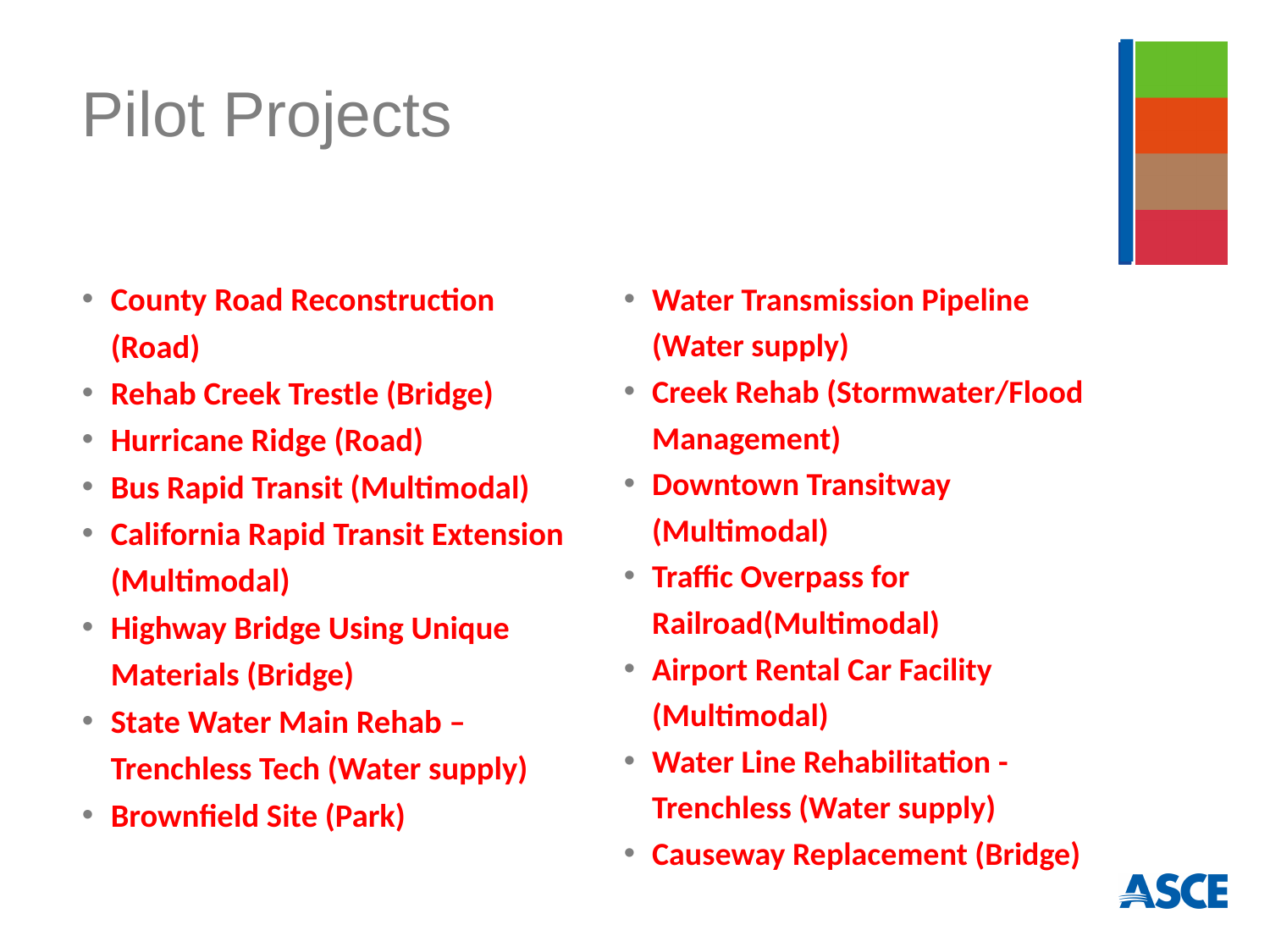

# Pilot Projects
County Road Reconstruction (Road)
Rehab Creek Trestle (Bridge)
Hurricane Ridge (Road)
Bus Rapid Transit (Multimodal)
California Rapid Transit Extension (Multimodal)
Highway Bridge Using Unique Materials (Bridge)
State Water Main Rehab – Trenchless Tech (Water supply)
Brownfield Site (Park)
Water Transmission Pipeline (Water supply)
Creek Rehab (Stormwater/Flood Management)
Downtown Transitway (Multimodal)
Traffic Overpass for Railroad(Multimodal)
Airport Rental Car Facility (Multimodal)
Water Line Rehabilitation - Trenchless (Water supply)
Causeway Replacement (Bridge)